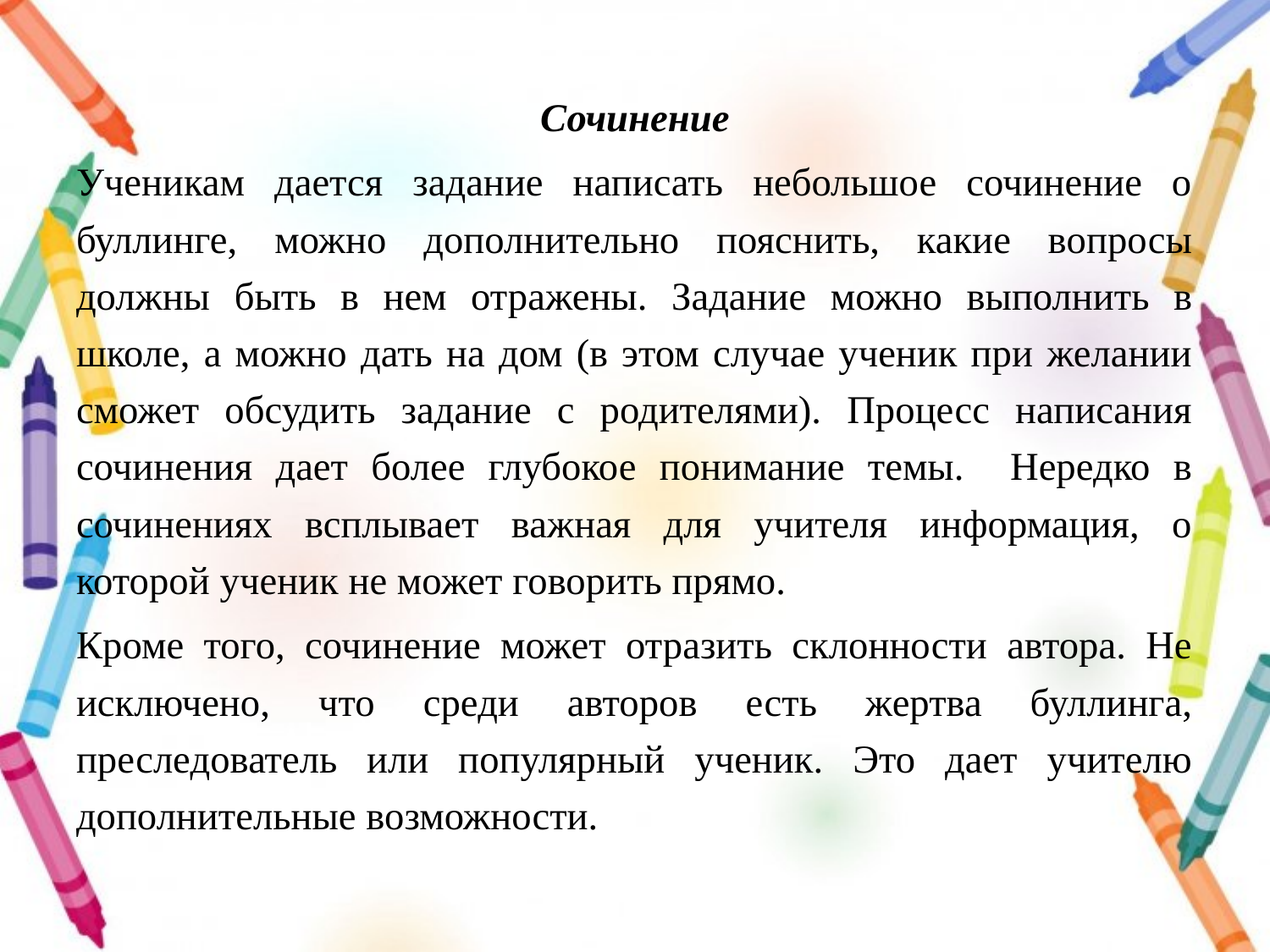

Сочинение
Ученикам дается задание написать небольшое сочинение о буллинге, можно дополнительно пояснить, какие вопросы должны быть в нем отражены. Задание можно выполнить в школе, а можно дать на дом (в этом случае ученик при желании сможет обсудить задание с родителями). Процесс написания сочинения дает более глубокое понимание темы.  Нередко в сочинениях всплывает важная для учителя информация, о которой ученик не может говорить прямо.
Кроме того, сочинение может отразить склонности автора. Не исключено, что среди авторов есть жертва буллинга, преследователь или популярный ученик. Это дает учителю дополнительные возможности.